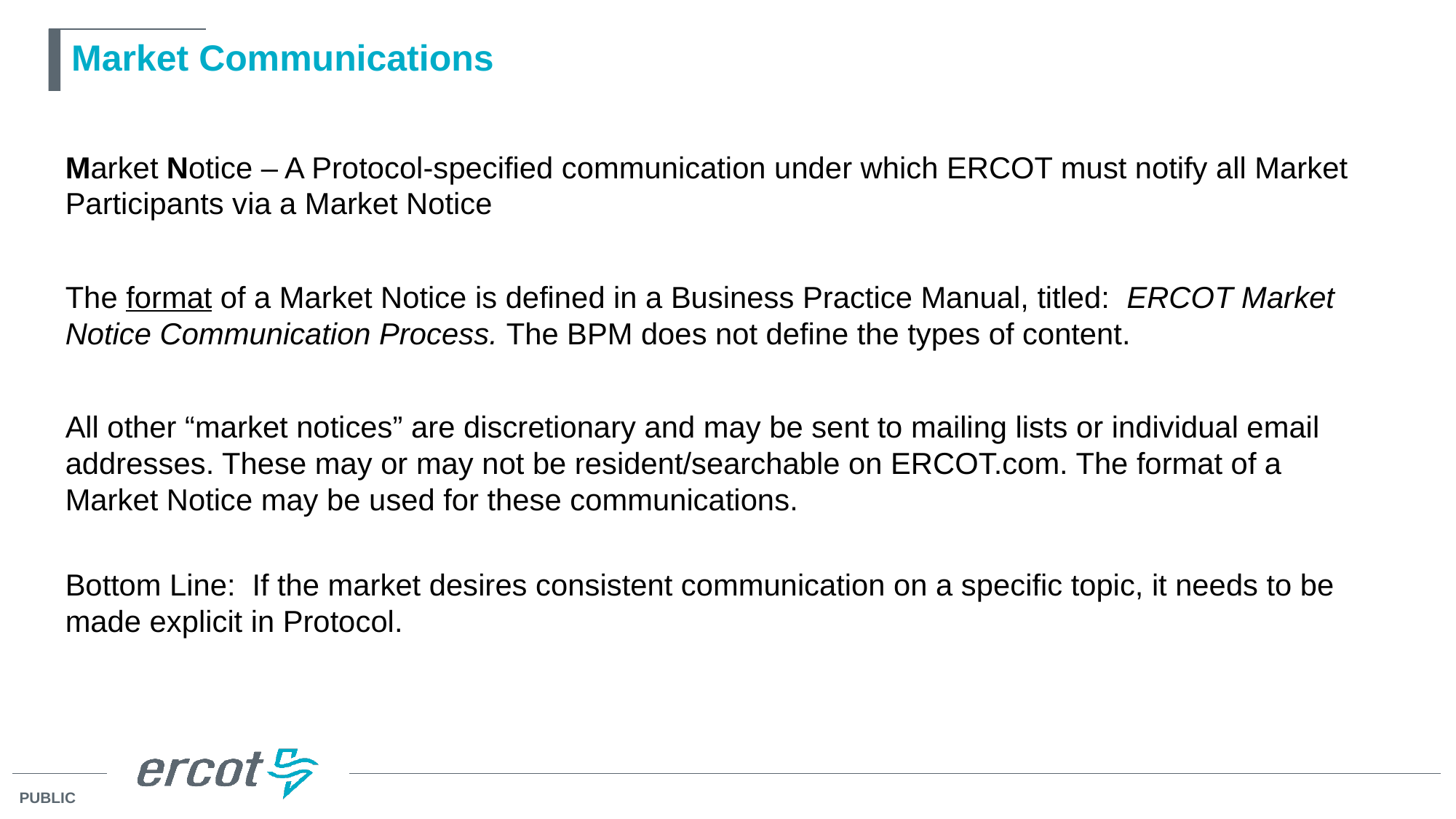

# Market Communications

Market Notice – A Protocol-specified communication under which ERCOT must notify all Market Participants via a Market Notice

The format of a Market Notice is defined in a Business Practice Manual, titled:  ERCOT Market Notice Communication Process. The BPM does not define the types of content.

All other “market notices” are discretionary and may be sent to mailing lists or individual email addresses. These may or may not be resident/searchable on ERCOT.com. The format of a Market Notice may be used for these communications.

Bottom Line:  If the market desires consistent communication on a specific topic, it needs to be made explicit in Protocol.